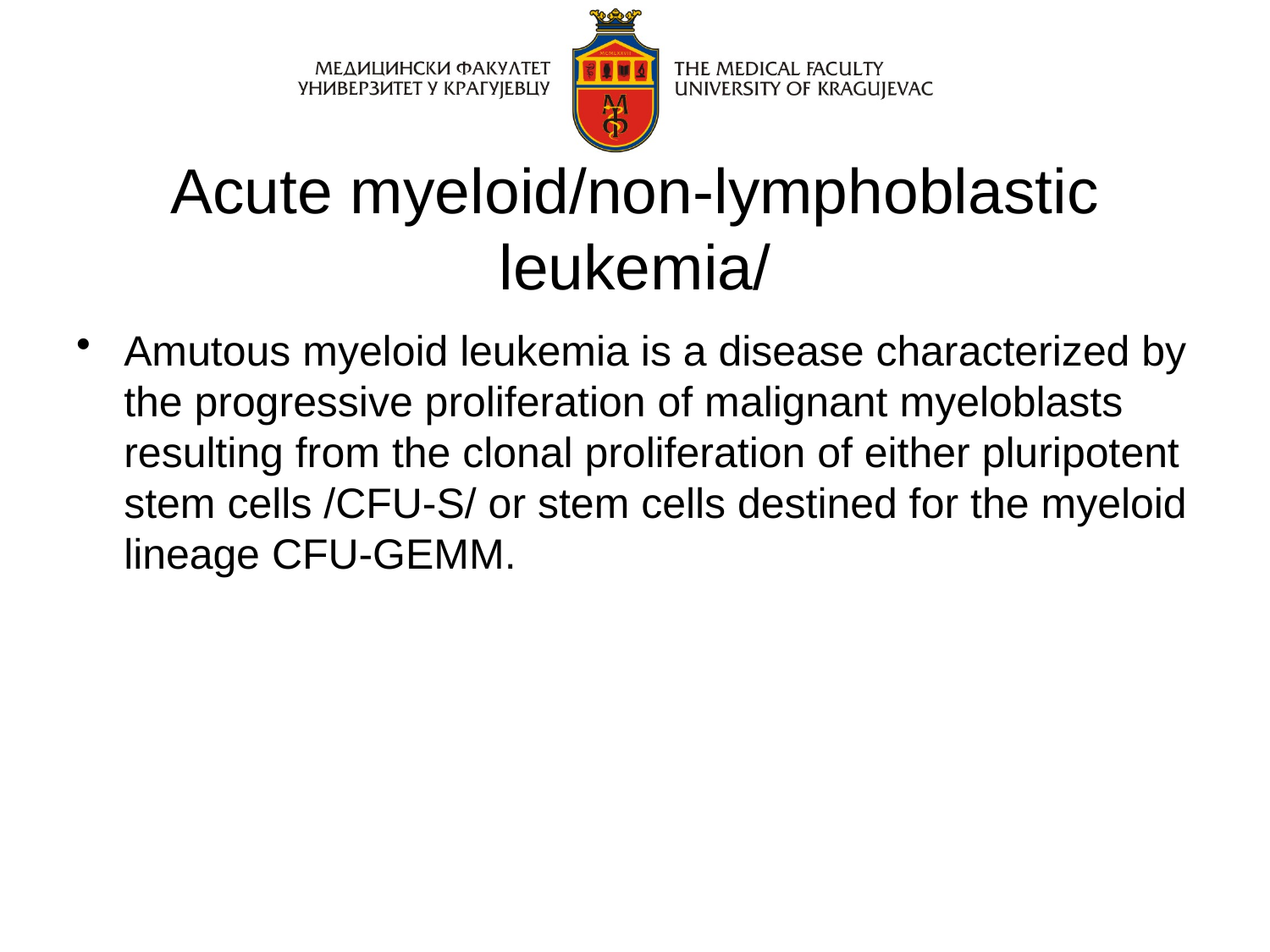

# Acute myeloid/non-lymphoblastic leukemia/
Amutous myeloid leukemia is a disease characterized by the progressive proliferation of malignant myeloblasts resulting from the clonal proliferation of either pluripotent stem cells /CFU-S/ or stem cells destined for the myeloid lineage CFU-GEMM.